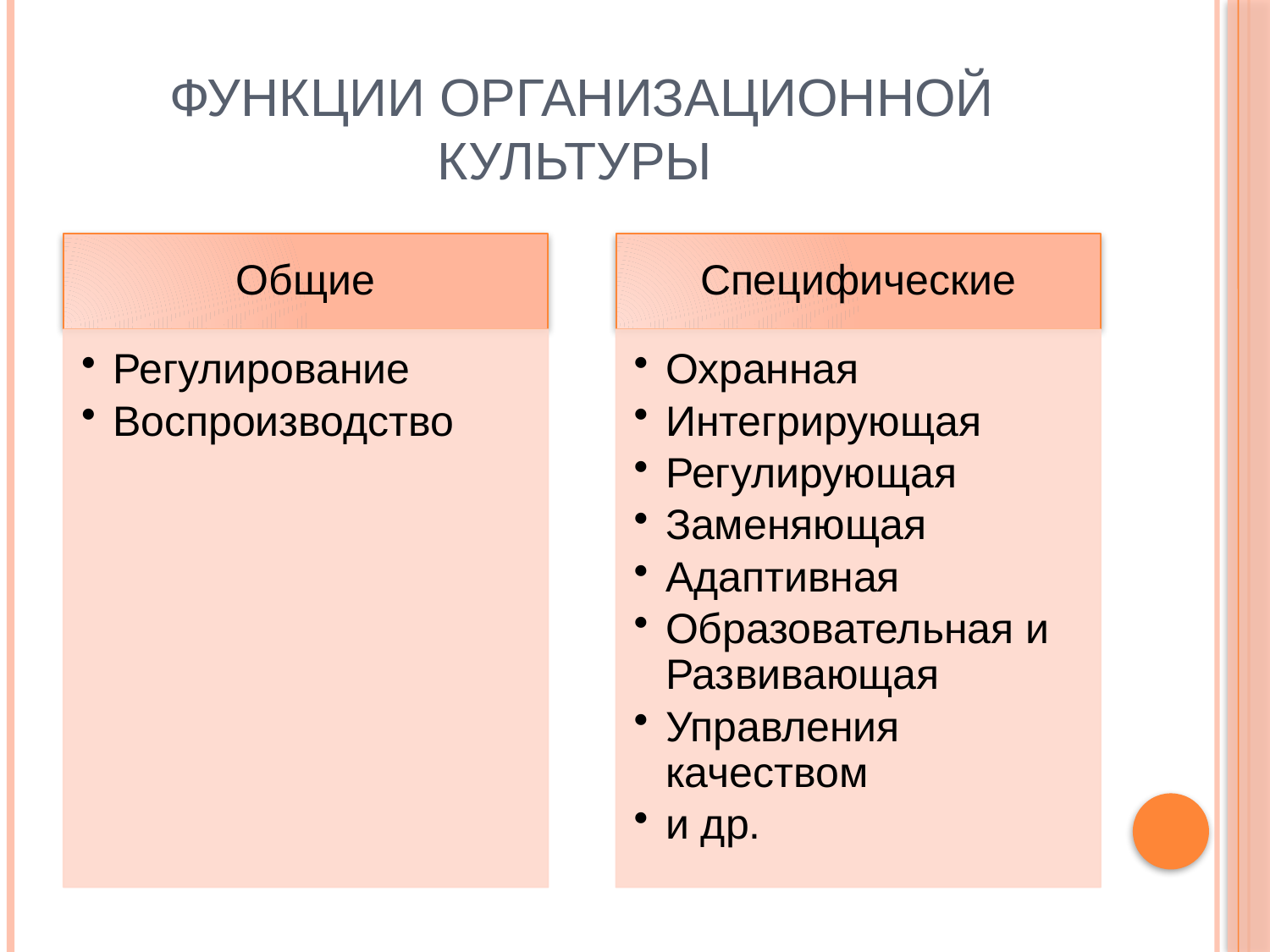

# Функции организационной культуры
Общие
Регулирование
Воспроизводство
Специфические
Охранная
Интегрирующая
Регулирующая
Заменяющая
Адаптивная
Образовательная и Развивающая
Управления качеством
и др.